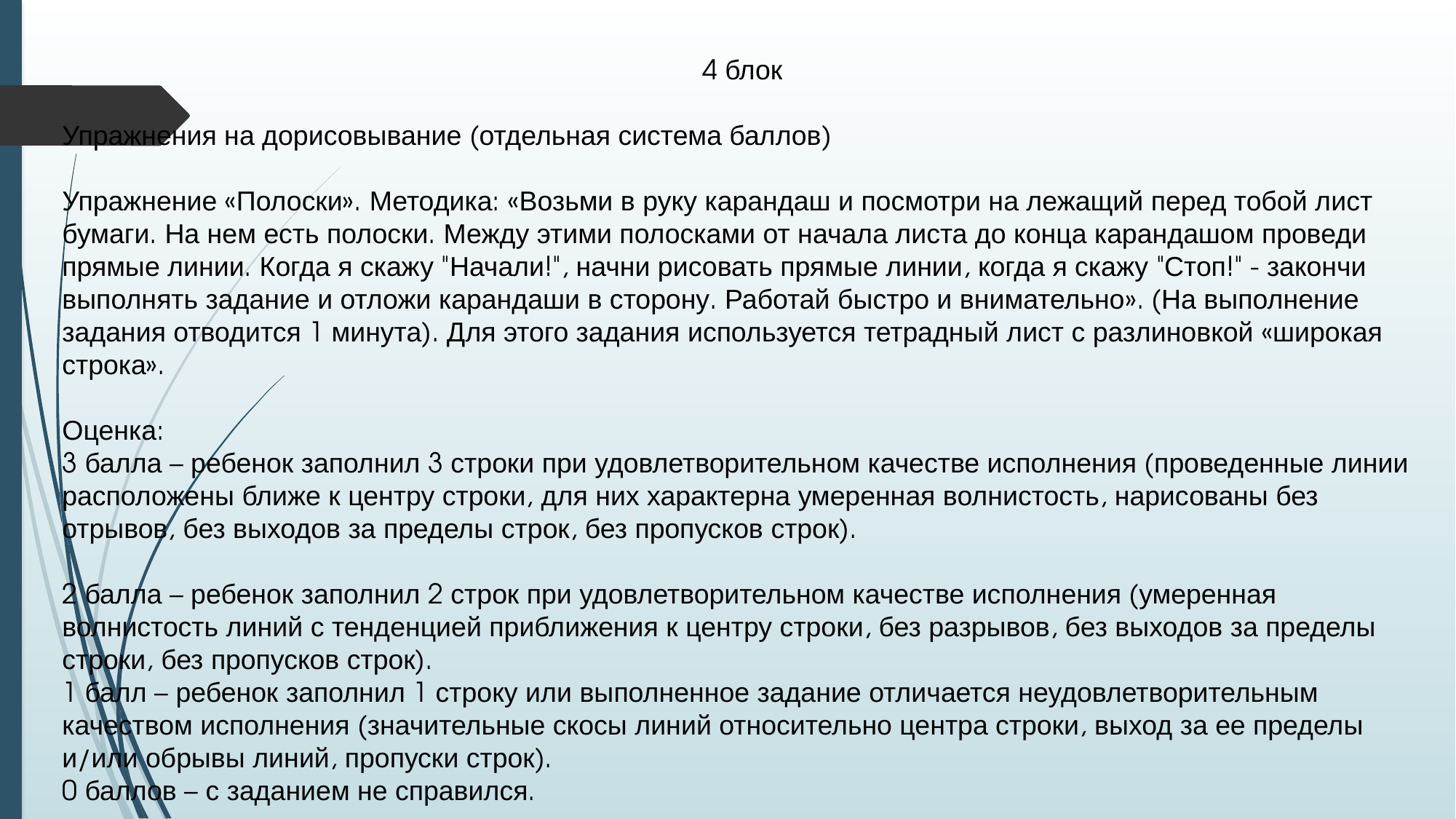

4 блок

Упражнения на дорисовывание (отдельная система баллов)

Упражнение «Полоски». Методика: «Возьми в руку карандаш и посмотри на лежащий перед тобой лист бумаги. На нем есть полоски. Между этими полосками от начала листа до конца карандашом проведи прямые линии. Когда я скажу "Начали!", начни рисовать прямые линии, когда я скажу "Стоп!" - закончи выполнять задание и отложи карандаши в сторону. Работай быстро и внимательно». (На выполнение задания отводится 1 минута). Для этого задания используется тетрадный лист с разлиновкой «широкая строка».

Оценка:
3 балла – ребенок заполнил 3 строки при удовлетворительном качестве исполнения (проведенные линии расположены ближе к центру строки, для них характерна умеренная волнистость, нарисованы без отрывов, без выходов за пределы строк, без пропусков строк).

2 балла – ребенок заполнил 2 строк при удовлетворительном качестве исполнения (умеренная волнистость линий с тенденцией приближения к центру строки, без разрывов, без выходов за пределы строки, без пропусков строк).
1 балл – ребенок заполнил 1 строку или выполненное задание отличается неудовлетворительным качеством исполнения (значительные скосы линий относительно центра строки, выход за ее пределы и/или обрывы линий, пропуски строк).
0 баллов – с заданием не справился.